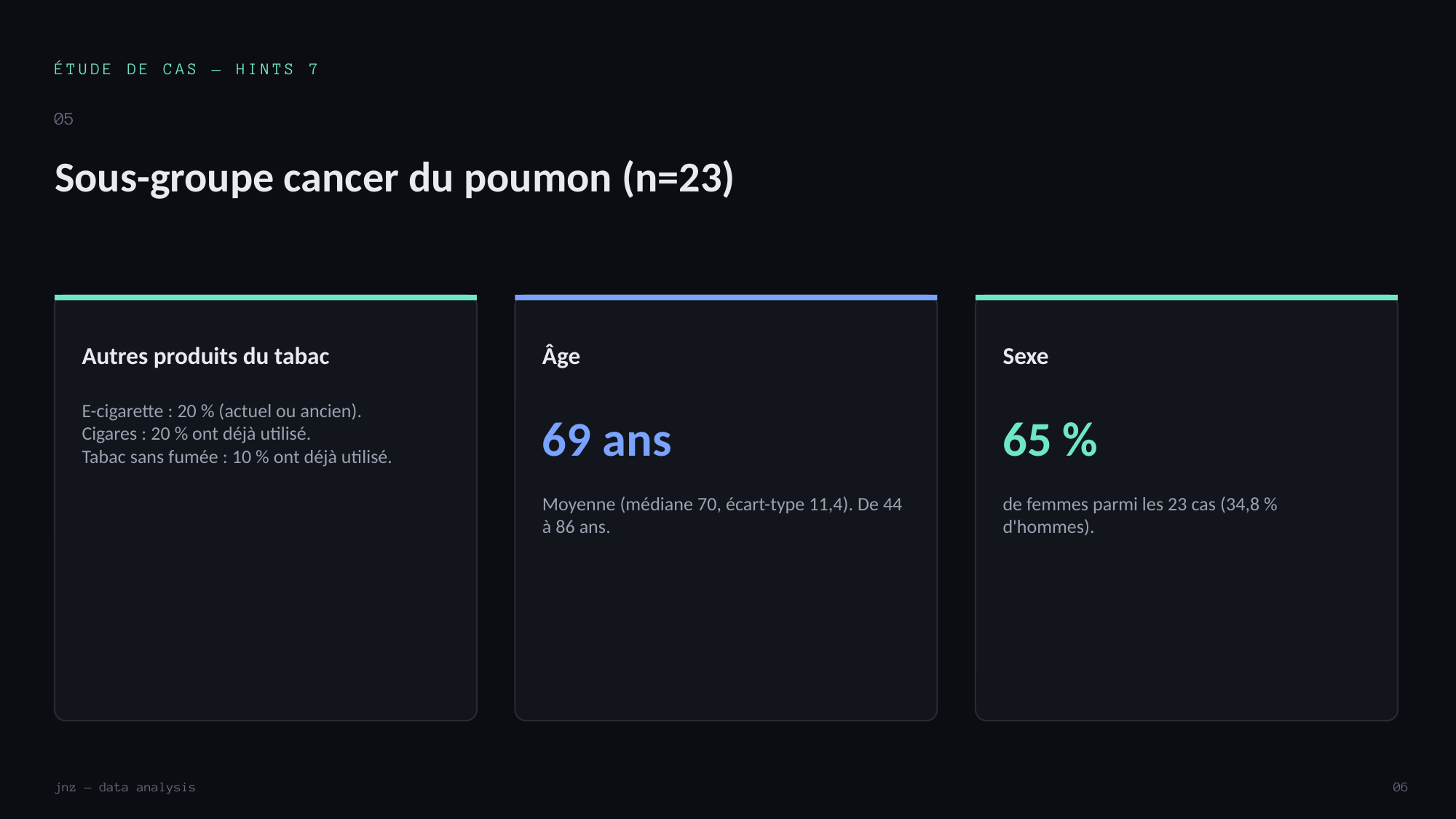

ÉTUDE DE CAS — HINTS 7
05
Sous-groupe cancer du poumon (n=23)

Autres produits du tabac
Âge
Sexe
69 ans
65 %
E-cigarette : 20 % (actuel ou ancien).
Cigares : 20 % ont déjà utilisé.
Tabac sans fumée : 10 % ont déjà utilisé.
Moyenne (médiane 70, écart-type 11,4). De 44 à 86 ans.
de femmes parmi les 23 cas (34,8 % d'hommes).
jnz — data analysis
06